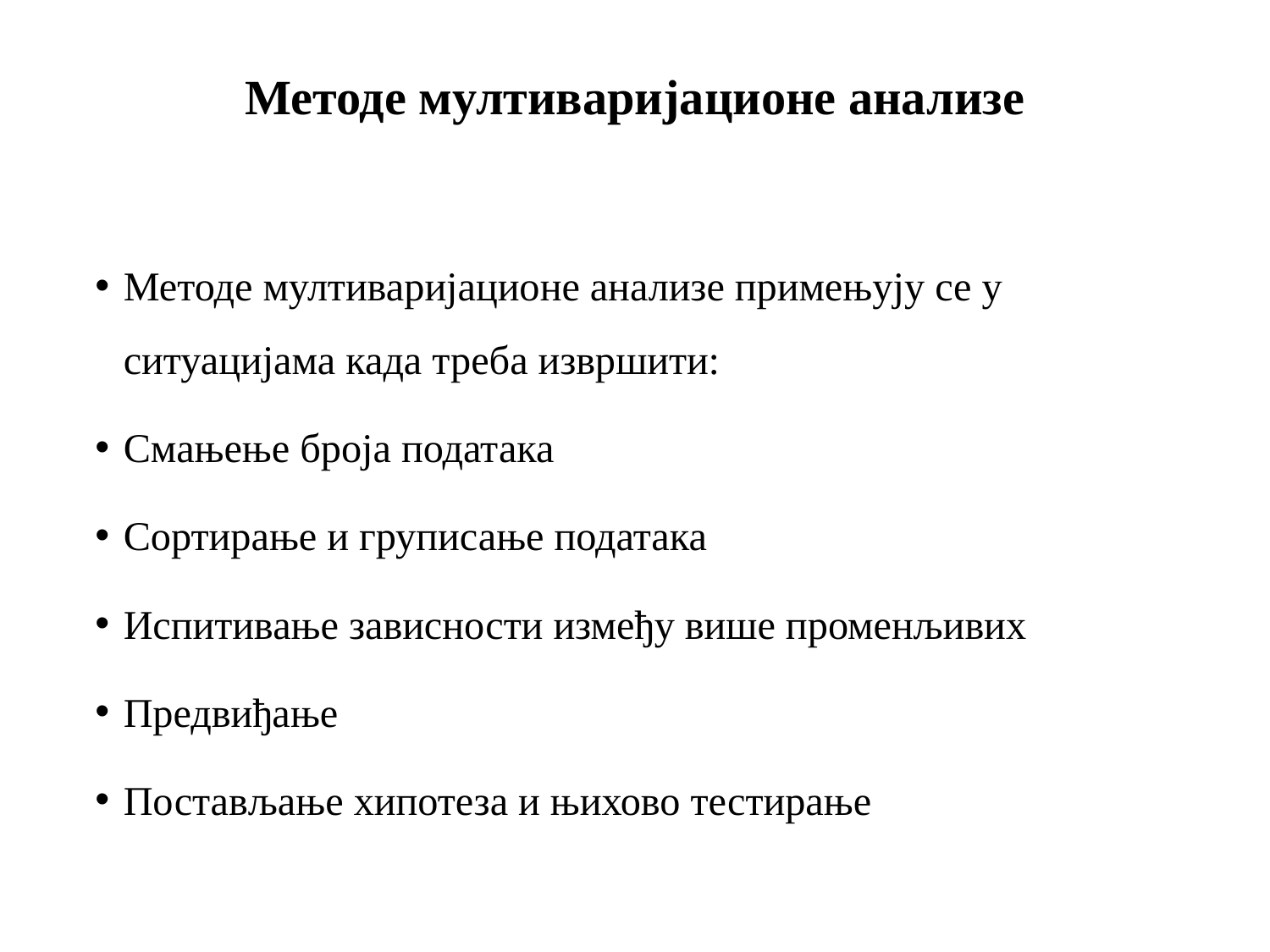

# Методе мултиваријационе анализе
Методе мултиваријационе анализе примењују се у ситуацијама када треба извршити:
Смањење броја података
Сортирање и груписање података
Испитивање зависности између више променљивих
Предвиђање
Постављање хипотеза и њихово тестирање